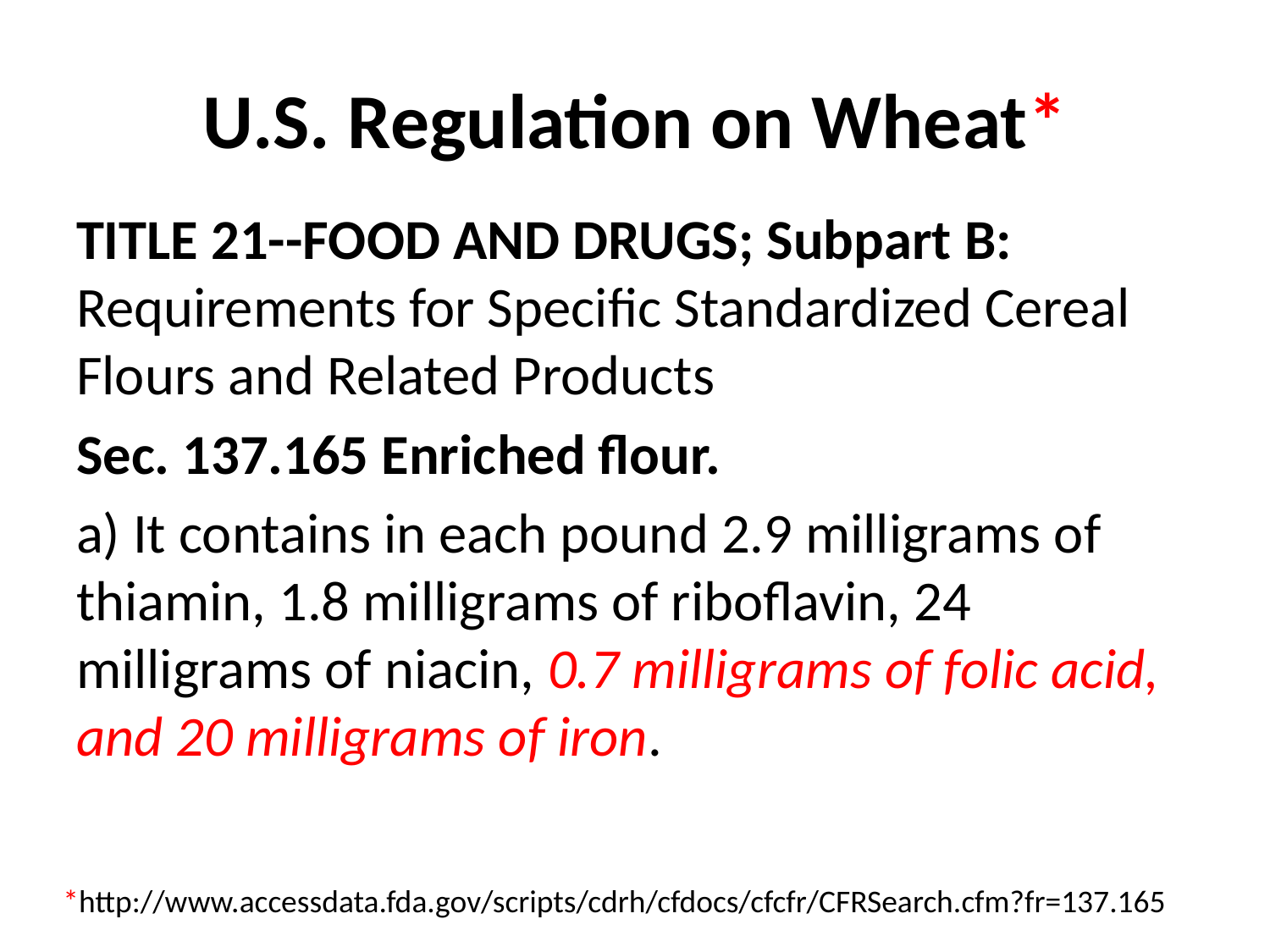

# U.S. Regulation on Wheat*
TITLE 21--FOOD AND DRUGS; Subpart B: Requirements for Specific Standardized Cereal Flours and Related Products
Sec. 137.165 Enriched flour.
a) It contains in each pound 2.9 milligrams of thiamin, 1.8 milligrams of riboflavin, 24 milligrams of niacin, 0.7 milligrams of folic acid, and 20 milligrams of iron.
*http://www.accessdata.fda.gov/scripts/cdrh/cfdocs/cfcfr/CFRSearch.cfm?fr=137.165